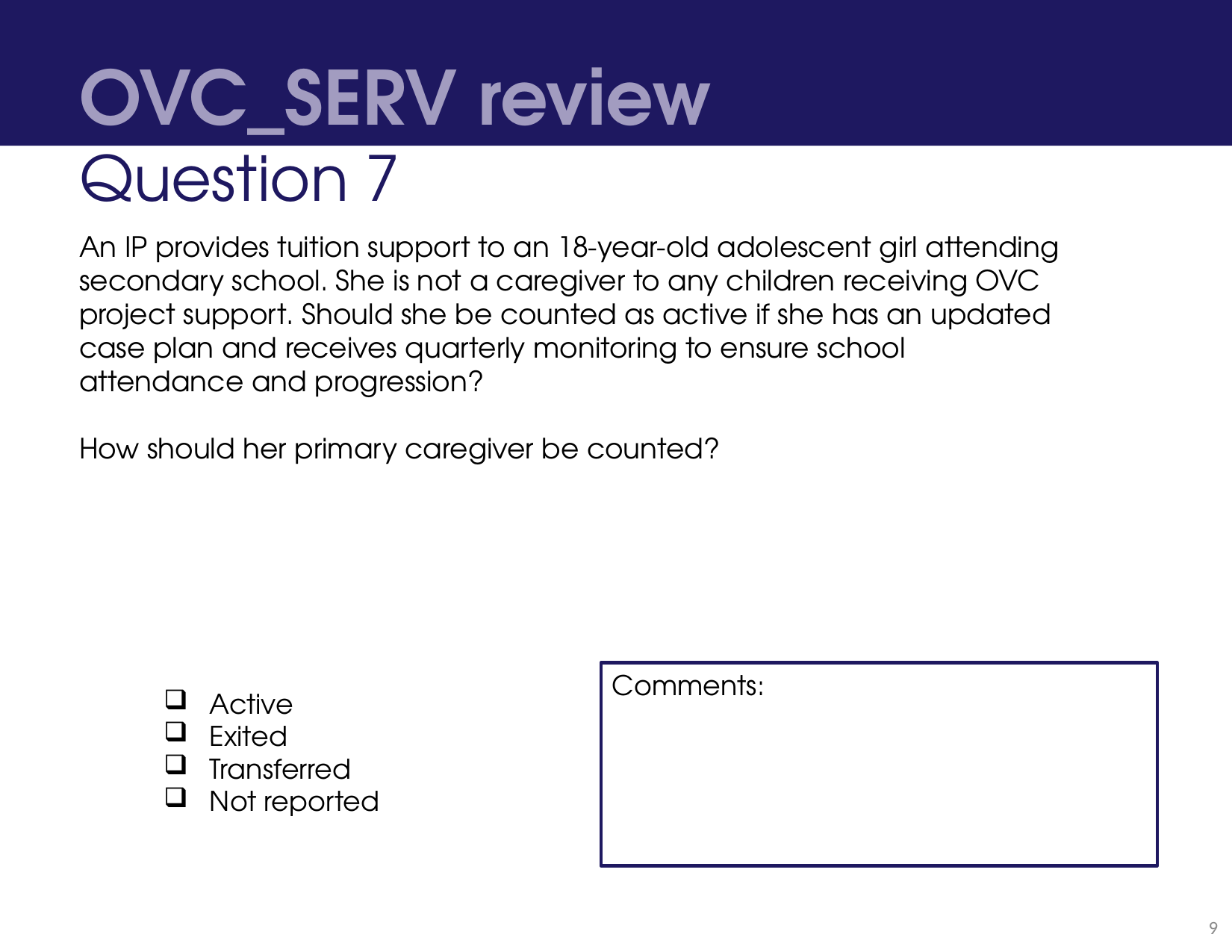

# OVC_SERV review
Question 7
An IP provides tuition support to an 18-year-old adolescent girl attending secondary school. She is not a caregiver to any children receiving OVC project support. Should she be counted as active if she has an updated case plan and receives quarterly monitoring to ensure school attendance and progression?

How should her primary caregiver be counted?

Active
Exited
Transferred
Not reported

Comments:
9